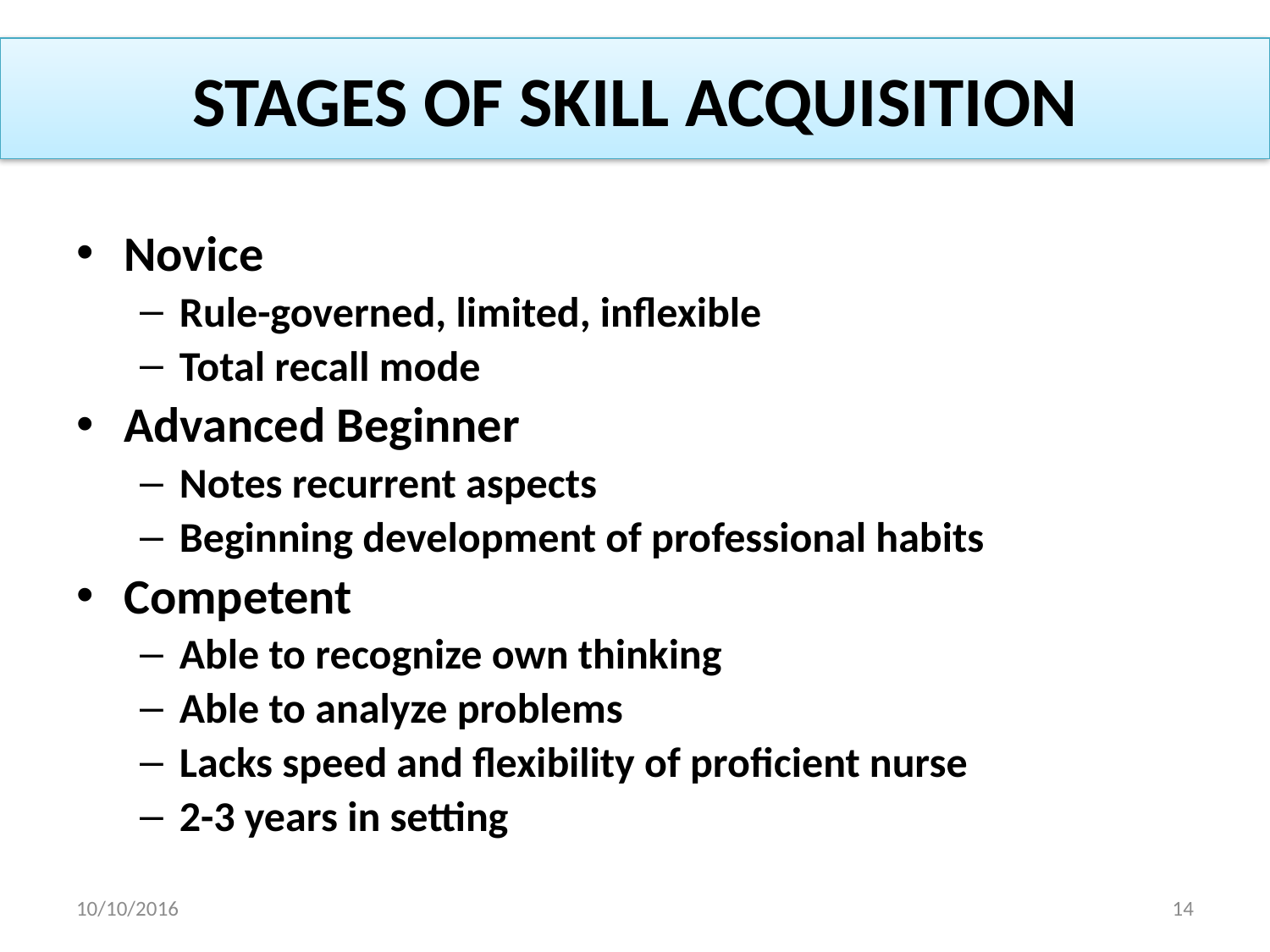

# STAGES OF SKILL ACQUISITION
Novice
Rule-governed, limited, inflexible
Total recall mode
Advanced Beginner
Notes recurrent aspects
Beginning development of professional habits
Competent
Able to recognize own thinking
Able to analyze problems
Lacks speed and flexibility of proficient nurse
2-3 years in setting
10/10/2016
14